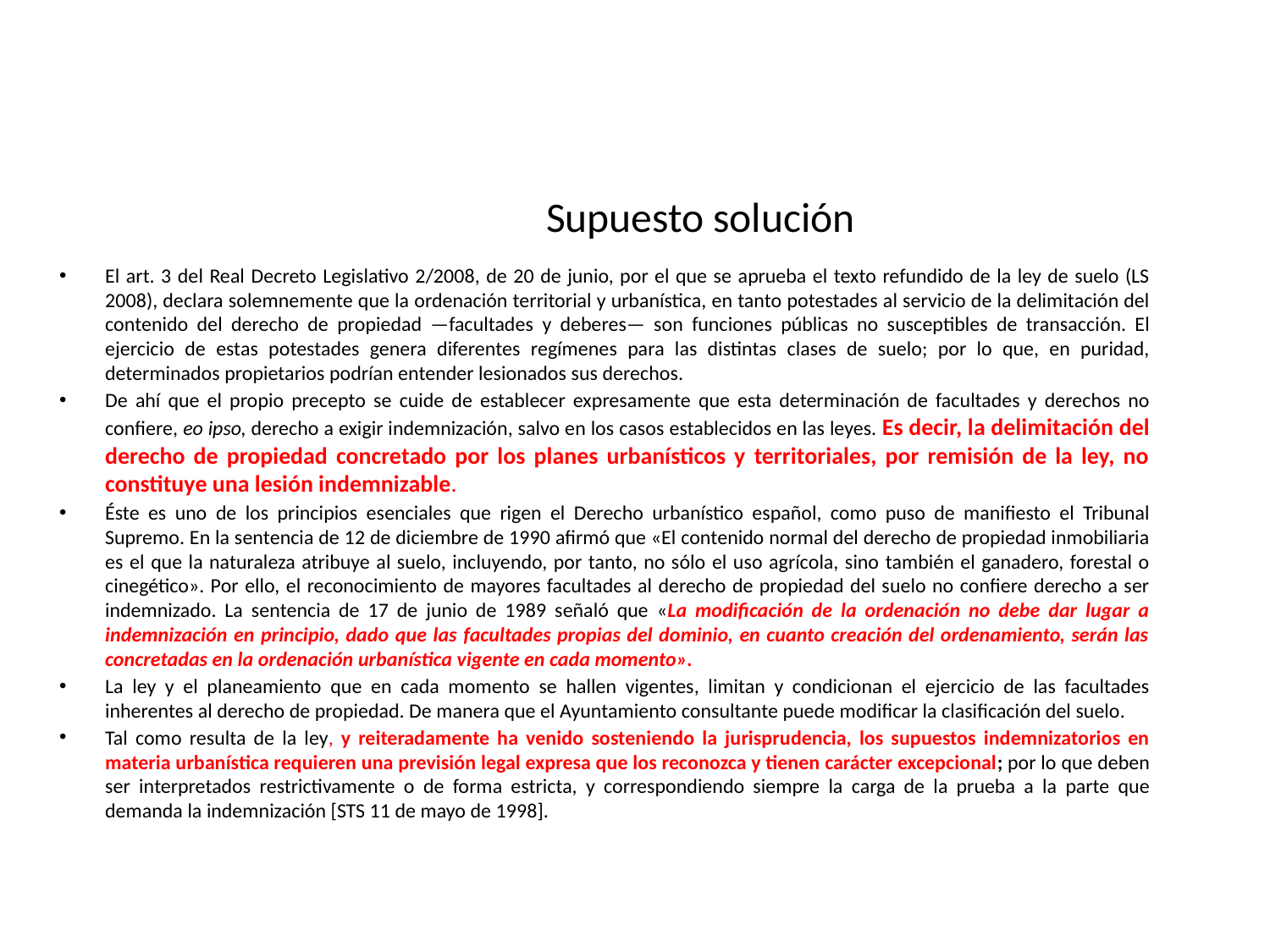

# Supuesto solución
El art. 3 del Real Decreto Legislativo 2/2008, de 20 de junio, por el que se aprueba el texto refundido de la ley de suelo (LS 2008), declara solemnemente que la ordenación territorial y urbanística, en tanto potestades al servicio de la delimitación del contenido del derecho de propiedad —facultades y deberes— son funciones públicas no susceptibles de transacción. El ejercicio de estas potestades genera diferentes regímenes para las distintas clases de suelo; por lo que, en puridad, determinados propietarios podrían entender lesionados sus derechos.
De ahí que el propio precepto se cuide de establecer expresamente que esta determinación de facultades y derechos no confiere, eo ipso, derecho a exigir indemnización, salvo en los casos establecidos en las leyes. Es decir, la delimitación del derecho de propiedad concretado por los planes urbanísticos y territoriales, por remisión de la ley, no constituye una lesión indemnizable.
Éste es uno de los principios esenciales que rigen el Derecho urbanístico español, como puso de manifiesto el Tribunal Supremo. En la sentencia de 12 de diciembre de 1990 afirmó que «El contenido normal del derecho de propiedad inmobiliaria es el que la naturaleza atribuye al suelo, incluyendo, por tanto, no sólo el uso agrícola, sino también el ganadero, forestal o cinegético». Por ello, el reconocimiento de mayores facultades al derecho de propiedad del suelo no confiere derecho a ser indemnizado. La sentencia de 17 de junio de 1989 señaló que «La modificación de la ordenación no debe dar lugar a indemnización en principio, dado que las facultades propias del dominio, en cuanto creación del ordenamiento, serán las concretadas en la ordenación urbanística vigente en cada momento».
La ley y el planeamiento que en cada momento se hallen vigentes, limitan y condicionan el ejercicio de las facultades inherentes al derecho de propiedad. De manera que el Ayuntamiento consultante puede modificar la clasificación del suelo.
Tal como resulta de la ley, y reiteradamente ha venido sosteniendo la jurisprudencia, los supuestos indemnizatorios en materia urbanística requieren una previsión legal expresa que los reconozca y tienen carácter excepcional; por lo que deben ser interpretados restrictivamente o de forma estricta, y correspondiendo siempre la carga de la prueba a la parte que demanda la indemnización [STS 11 de mayo de 1998].